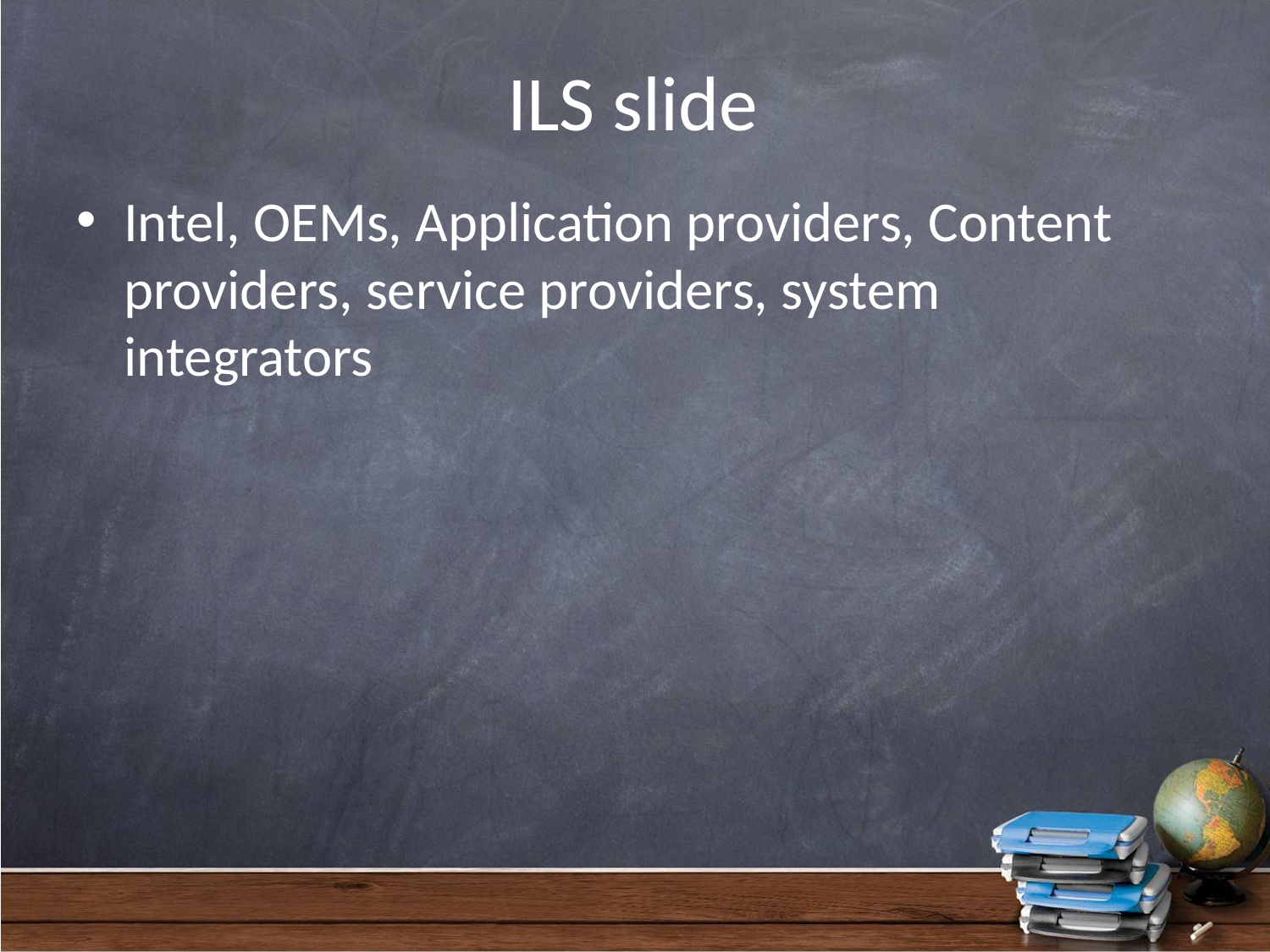

# ILS slide
Intel, OEMs, Application providers, Content providers, service providers, system integrators